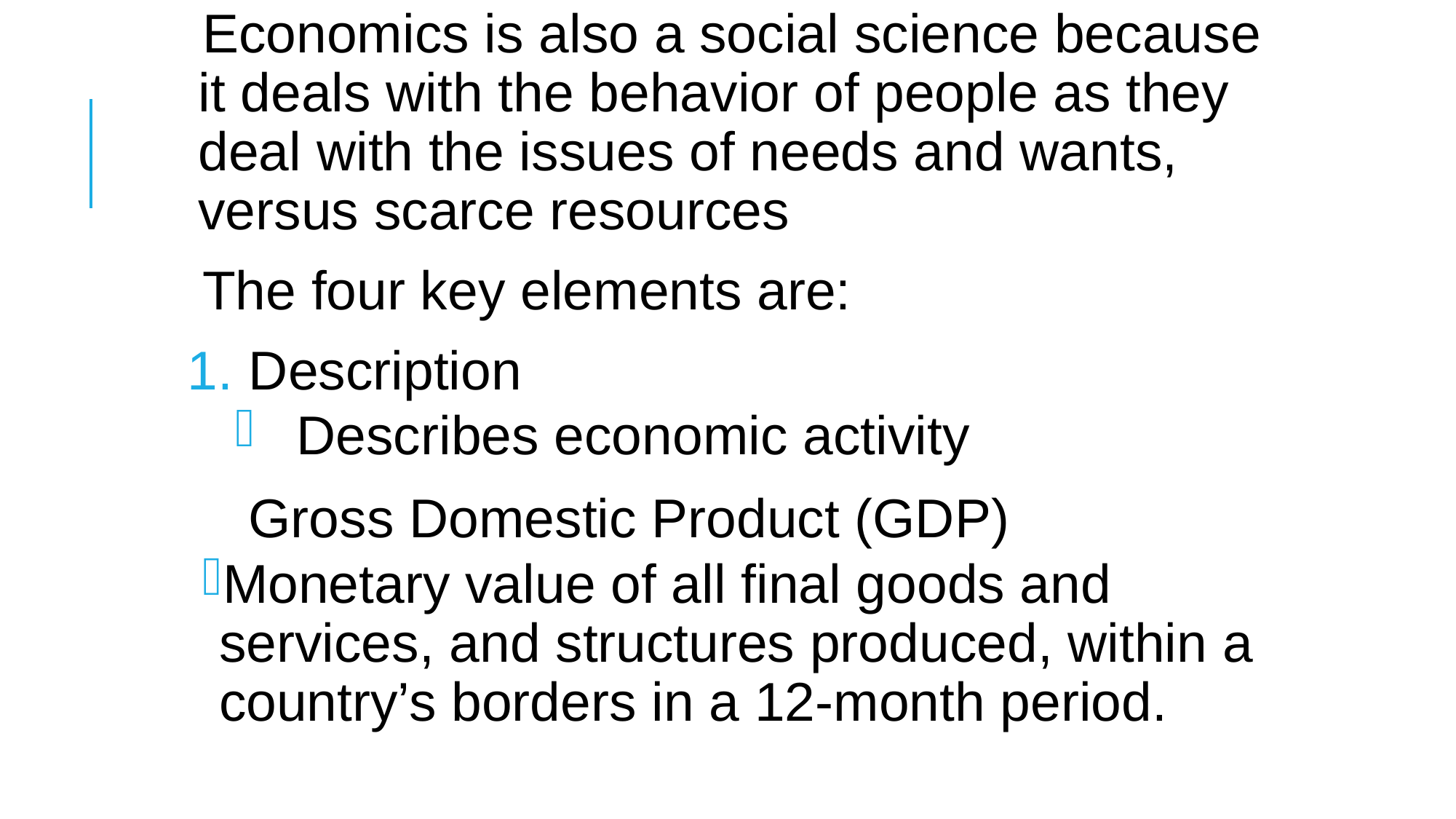

Economics is also a social science because it deals with the behavior of people as they deal with the issues of needs and wants, versus scarce resources
The four key elements are:
Description
Describes economic activity
Gross Domestic Product (GDP)
Monetary value of all final goods and services, and structures produced, within a country’s borders in a 12-month period.